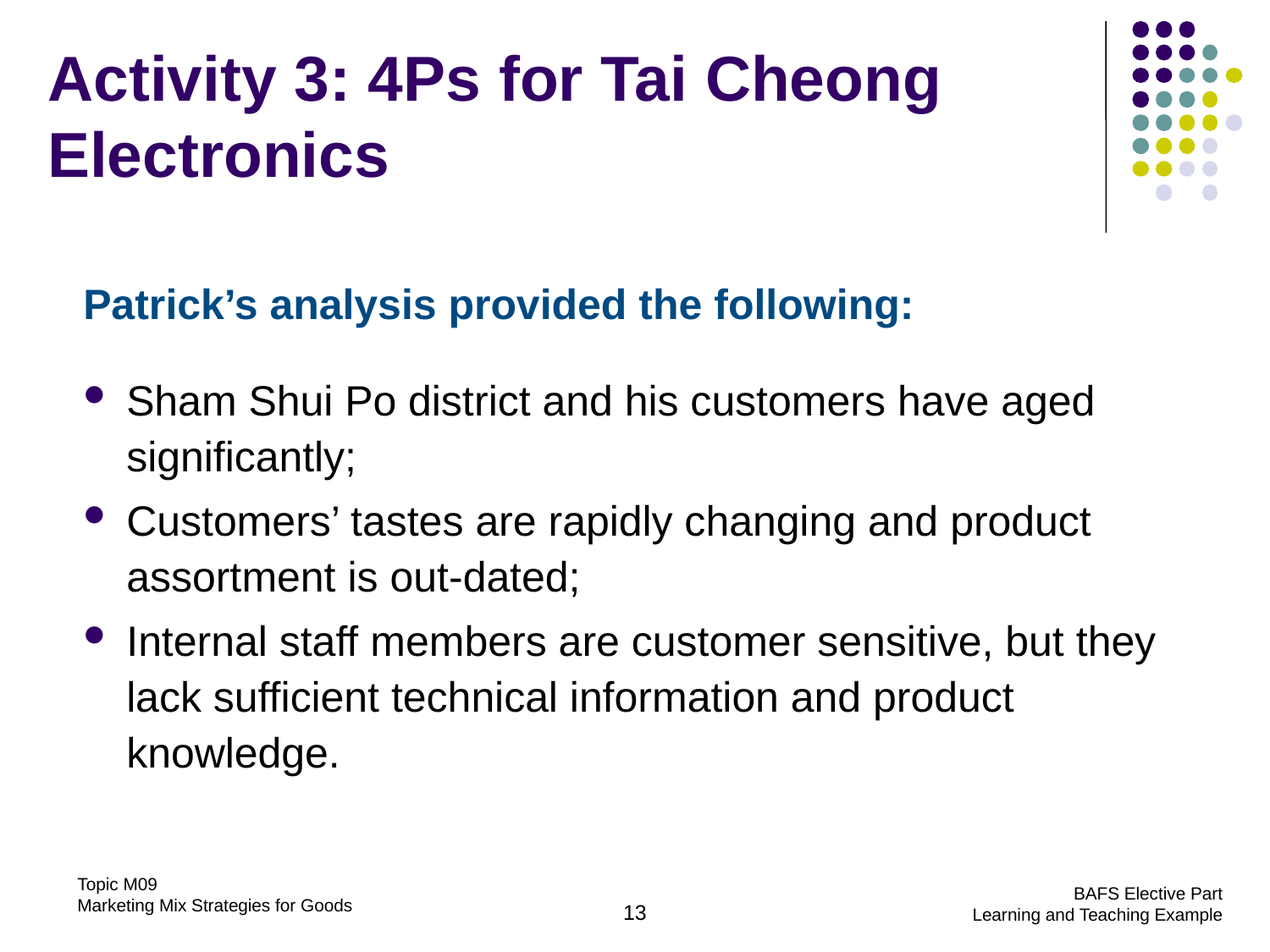

# Activity 3: 4Ps for Tai Cheong Electronics
Patrick’s analysis provided the following:

Sham Shui Po district and his customers have aged significantly;
Customers’ tastes are rapidly changing and product assortment is out-dated;
Internal staff members are customer sensitive, but they lack sufficient technical information and product knowledge.

13